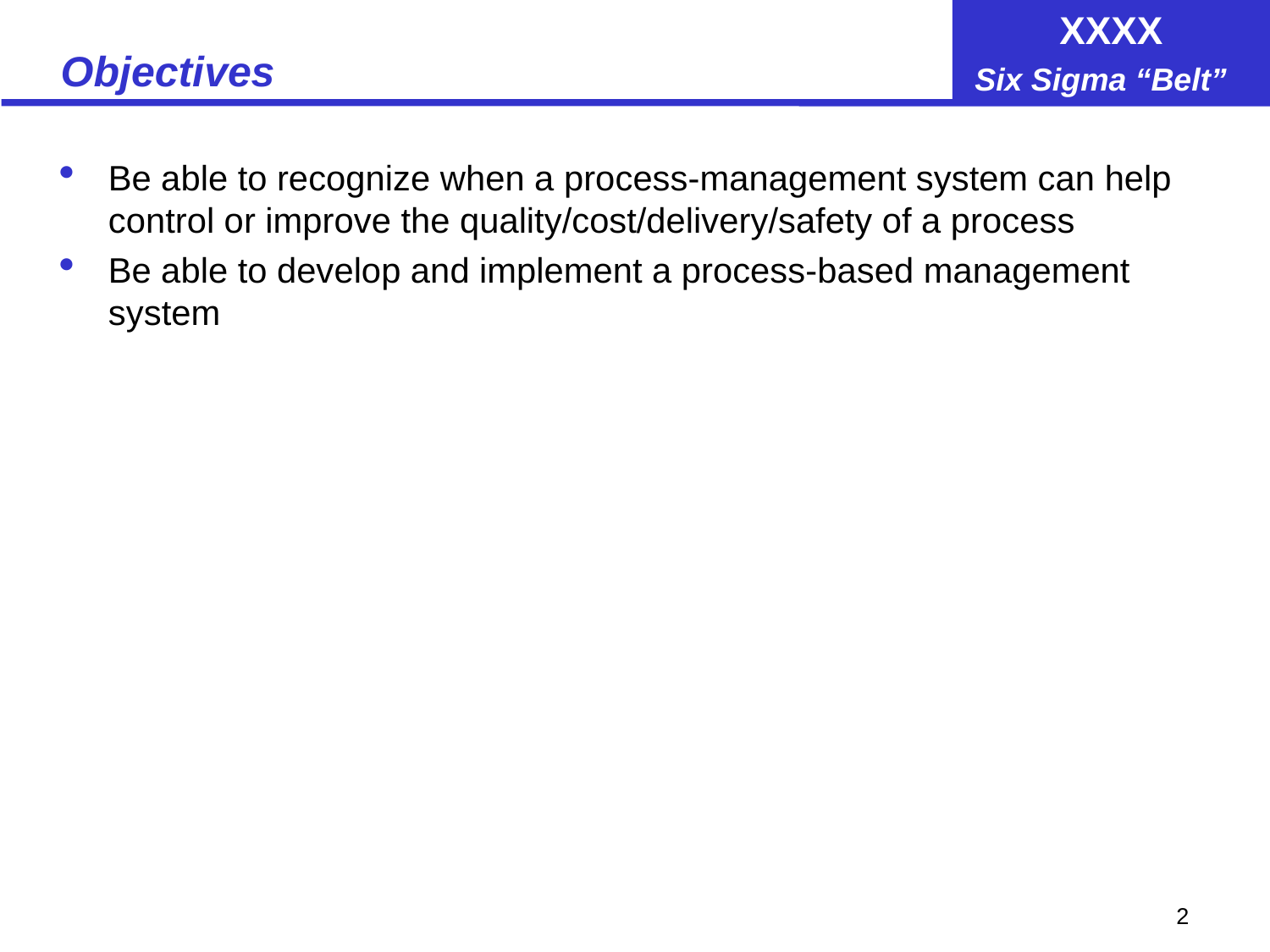

# Objectives
Be able to recognize when a process-management system can help control or improve the quality/cost/delivery/safety of a process
Be able to develop and implement a process-based management system